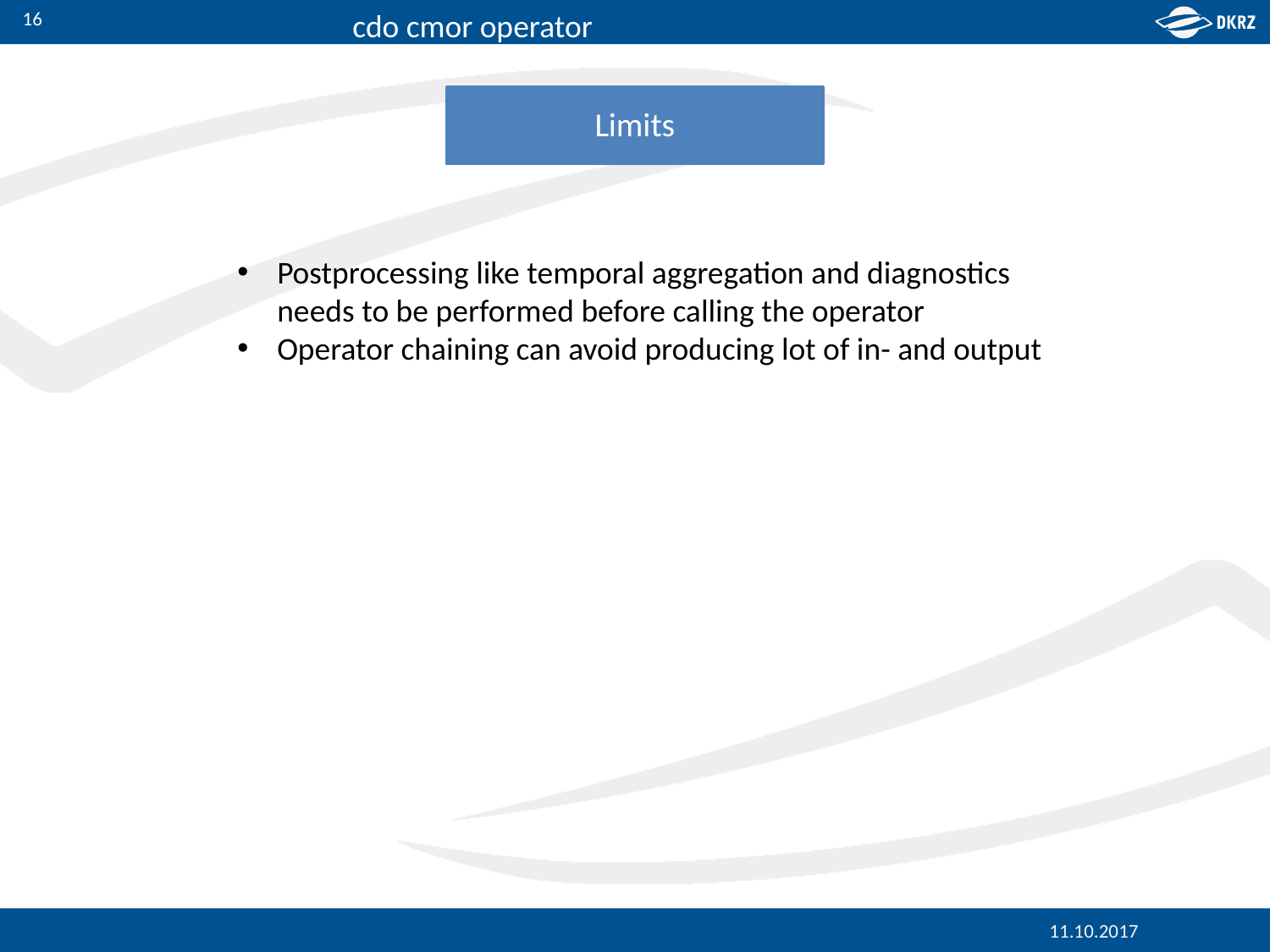

16

Limits
Postprocessing like temporal aggregation and diagnostics needs to be performed before calling the operator
Operator chaining can avoid producing lot of in- and output
11.10.2017